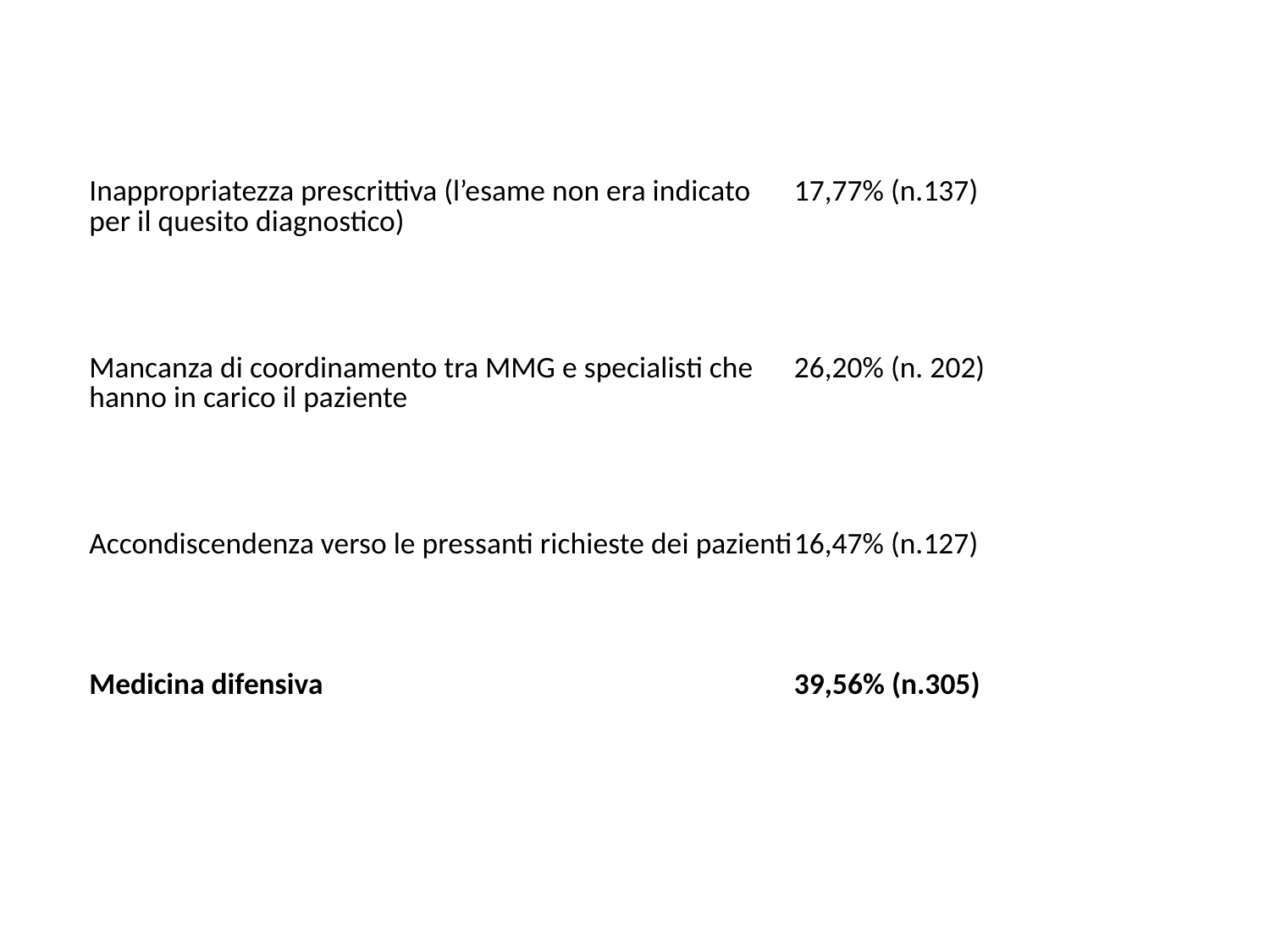

Tabella 4 – Cause della prescrizione di esami radiologici inutili
| Inappropriatezza prescrittiva (l’esame non era indicato per il quesito diagnostico) | 17,77% (n.137) |
| --- | --- |
| Mancanza di coordinamento tra MMG e specialisti che hanno in carico il paziente | 26,20% (n. 202) |
| Accondiscendenza verso le pressanti richieste dei pazienti | 16,47% (n.127) |
| Medicina difensiva | 39,56% (n.305) |